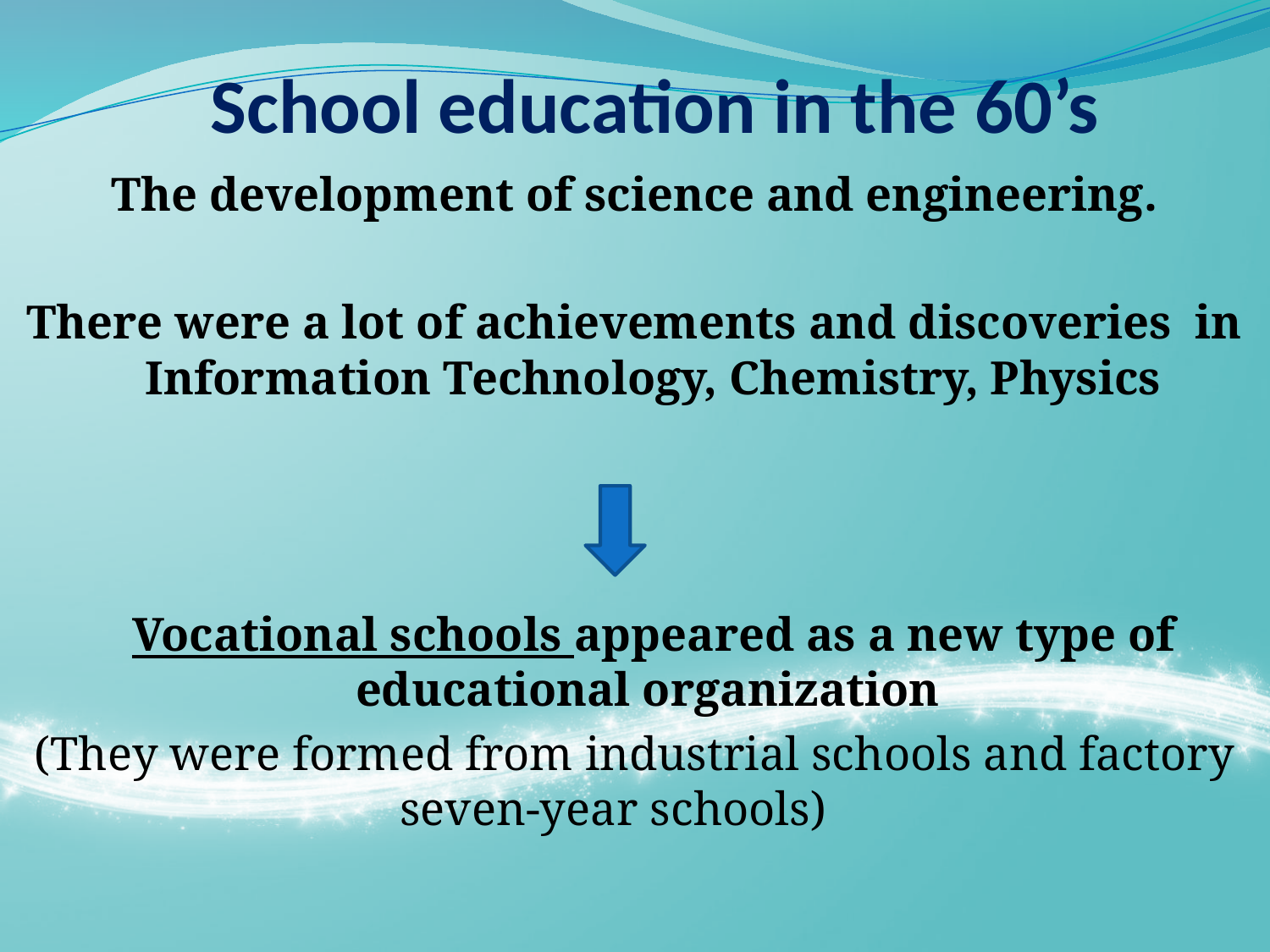

# School education in the 60’s
The development of science and engineering.

There were a lot of achievements and discoveries  in Information Technology, Chemistry, Physics

	Vocational schools appeared as a new type of educational organization
(They were formed from industrial schools and factory seven-year schools)